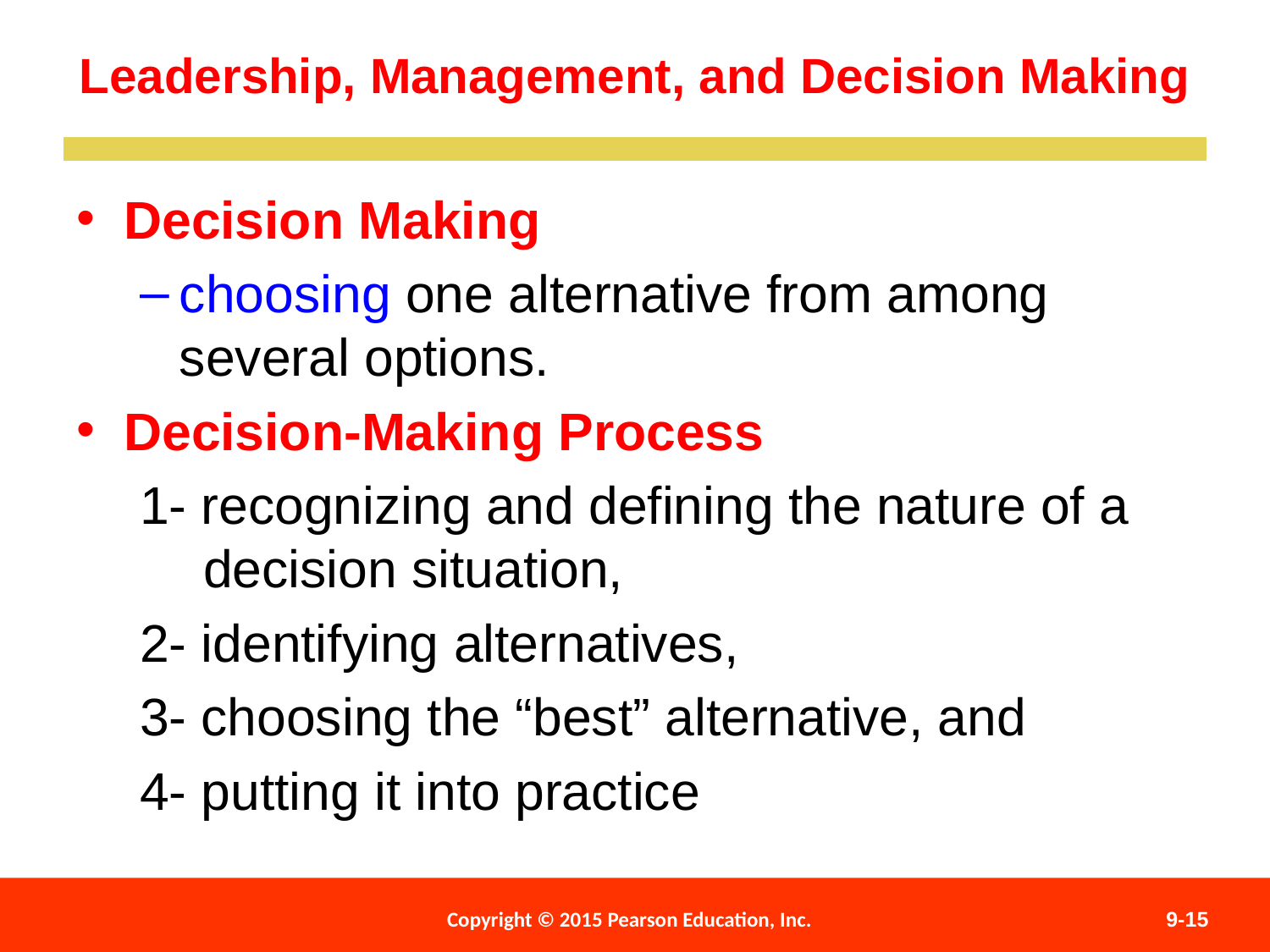

Leadership, Management, and Decision Making
Decision Making
choosing one alternative from among several options.
Decision-Making Process
1- recognizing and defining the nature of a decision situation,
2- identifying alternatives,
3- choosing the “best” alternative, and
4- putting it into practice